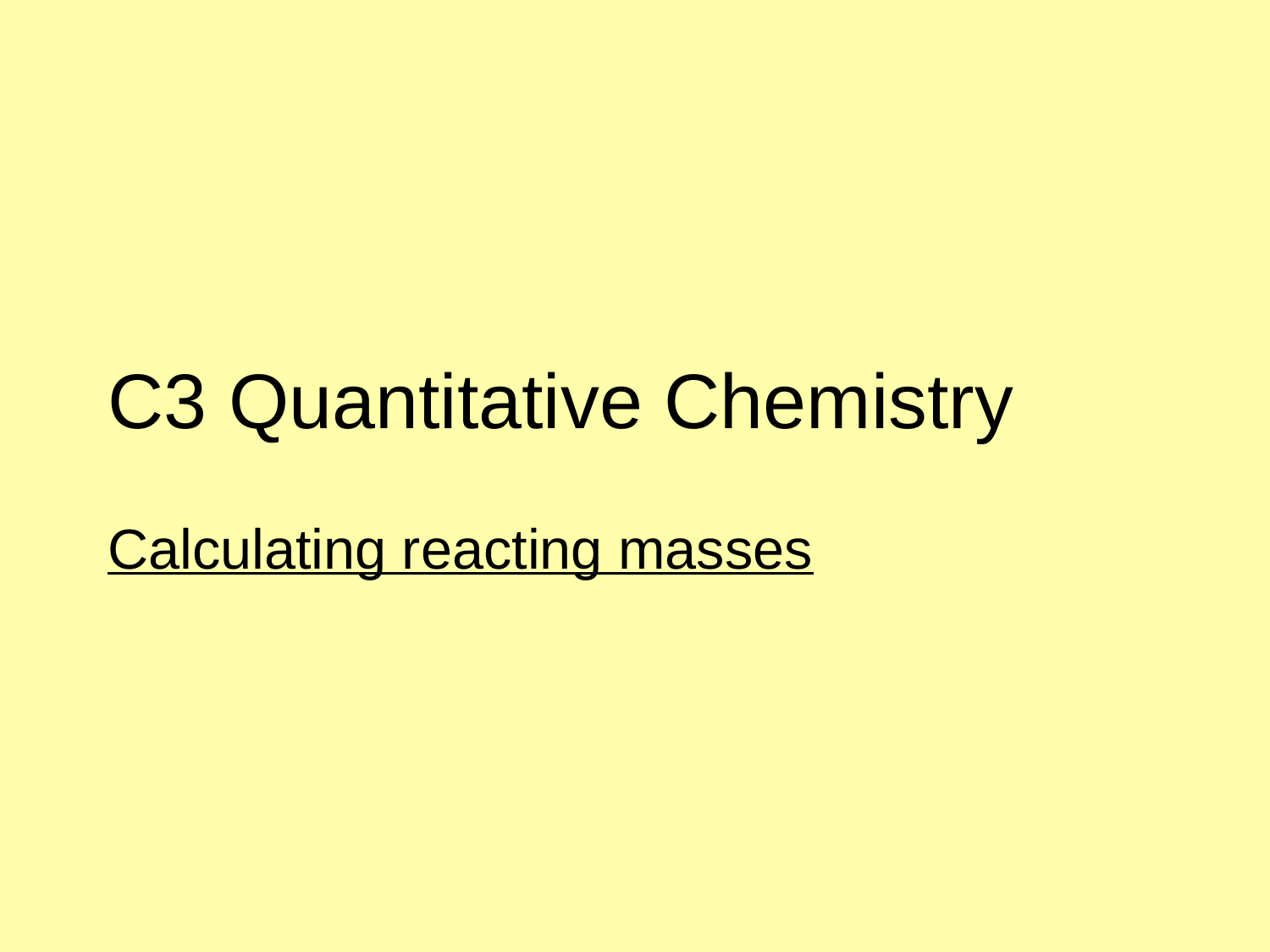

# C3 Quantitative Chemistry
Calculating reacting masses